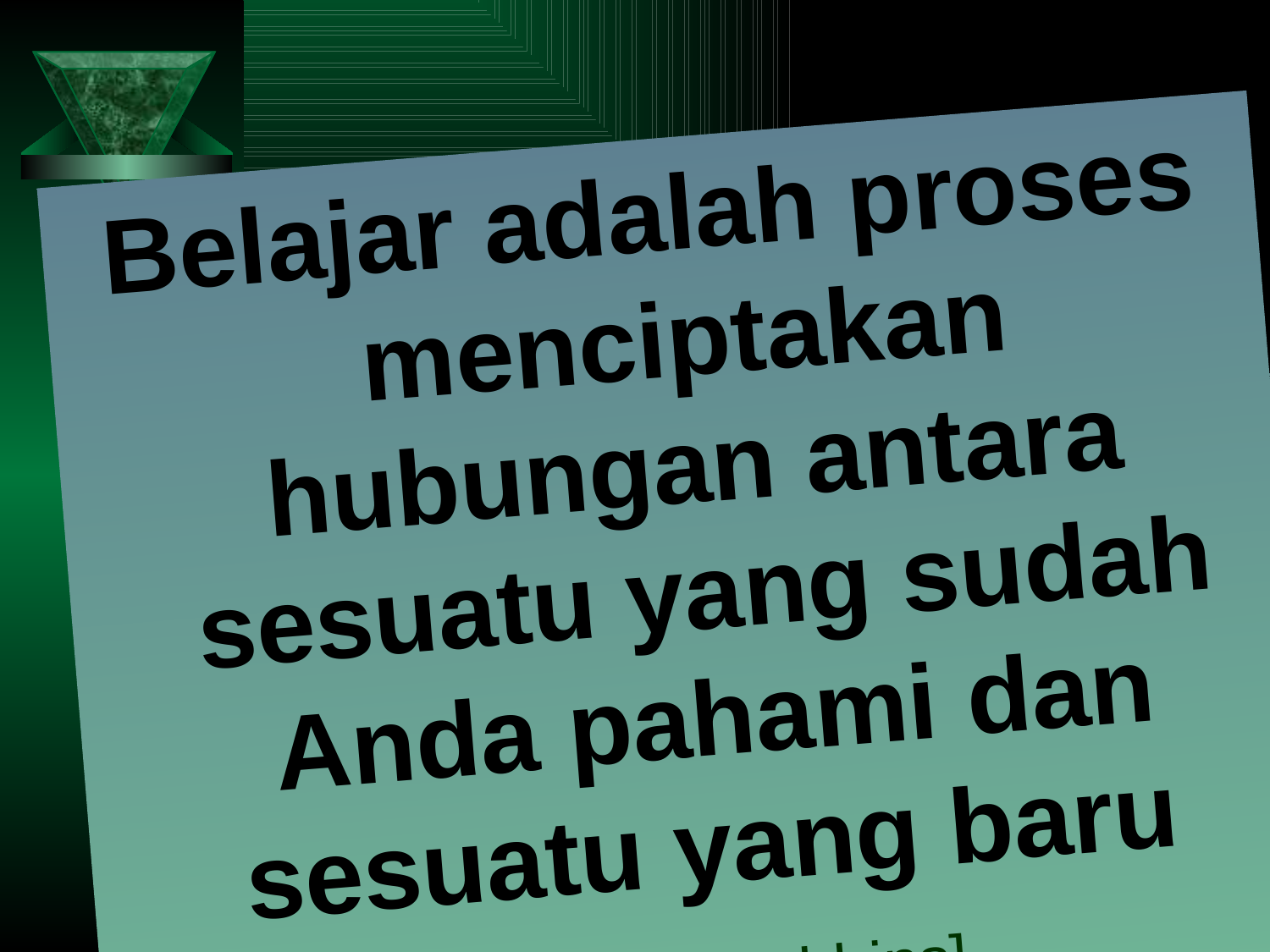

Belajar adalah proses menciptakan hubungan antara sesuatu yang sudah Anda pahami dan sesuatu yang baru
[Anthony Robbins]